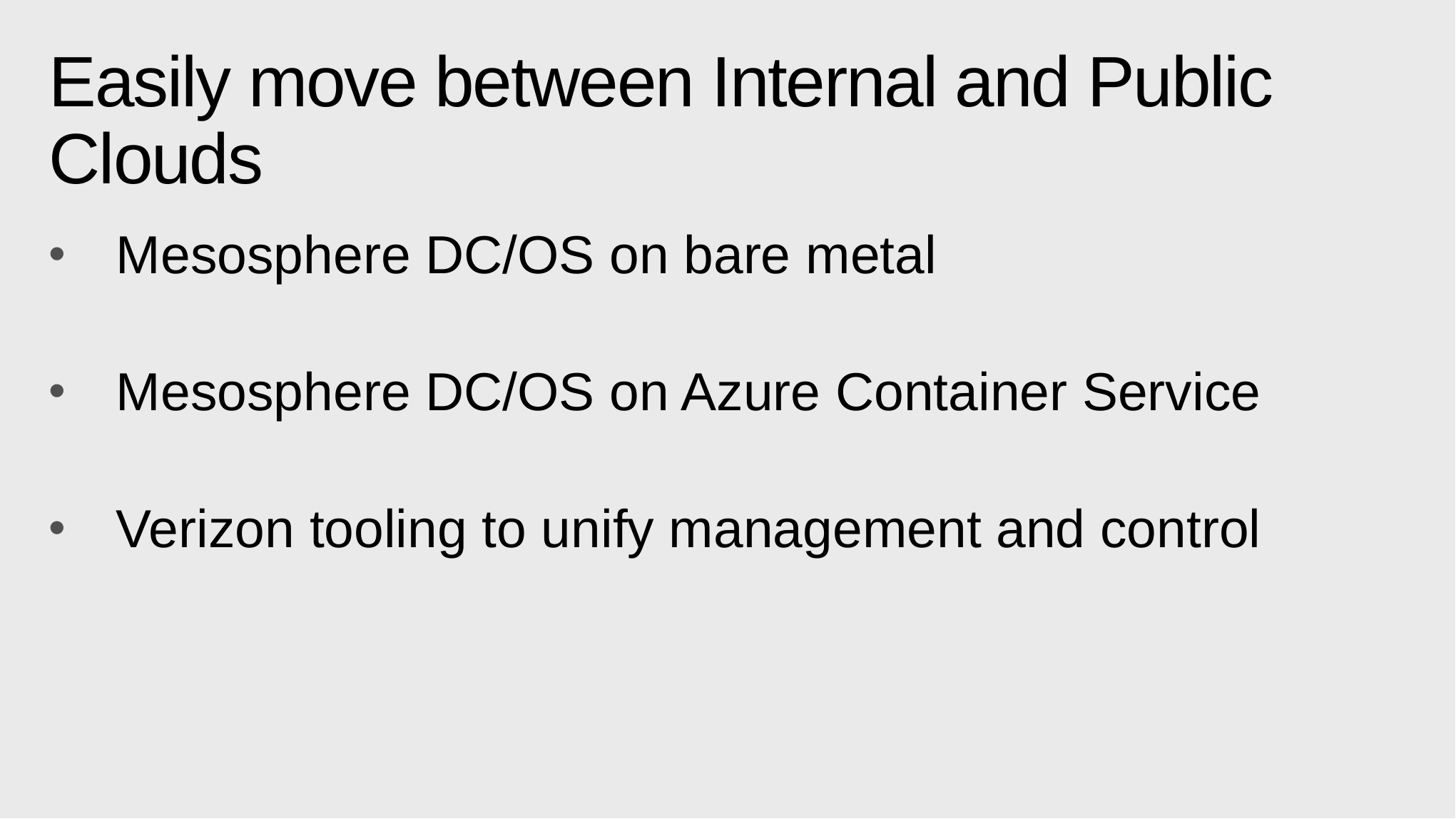

# Easily move between Internal and Public Clouds

Mesosphere DC/OS on bare metal

Mesosphere DC/OS on Azure Container Service

Verizon tooling to unify management and control